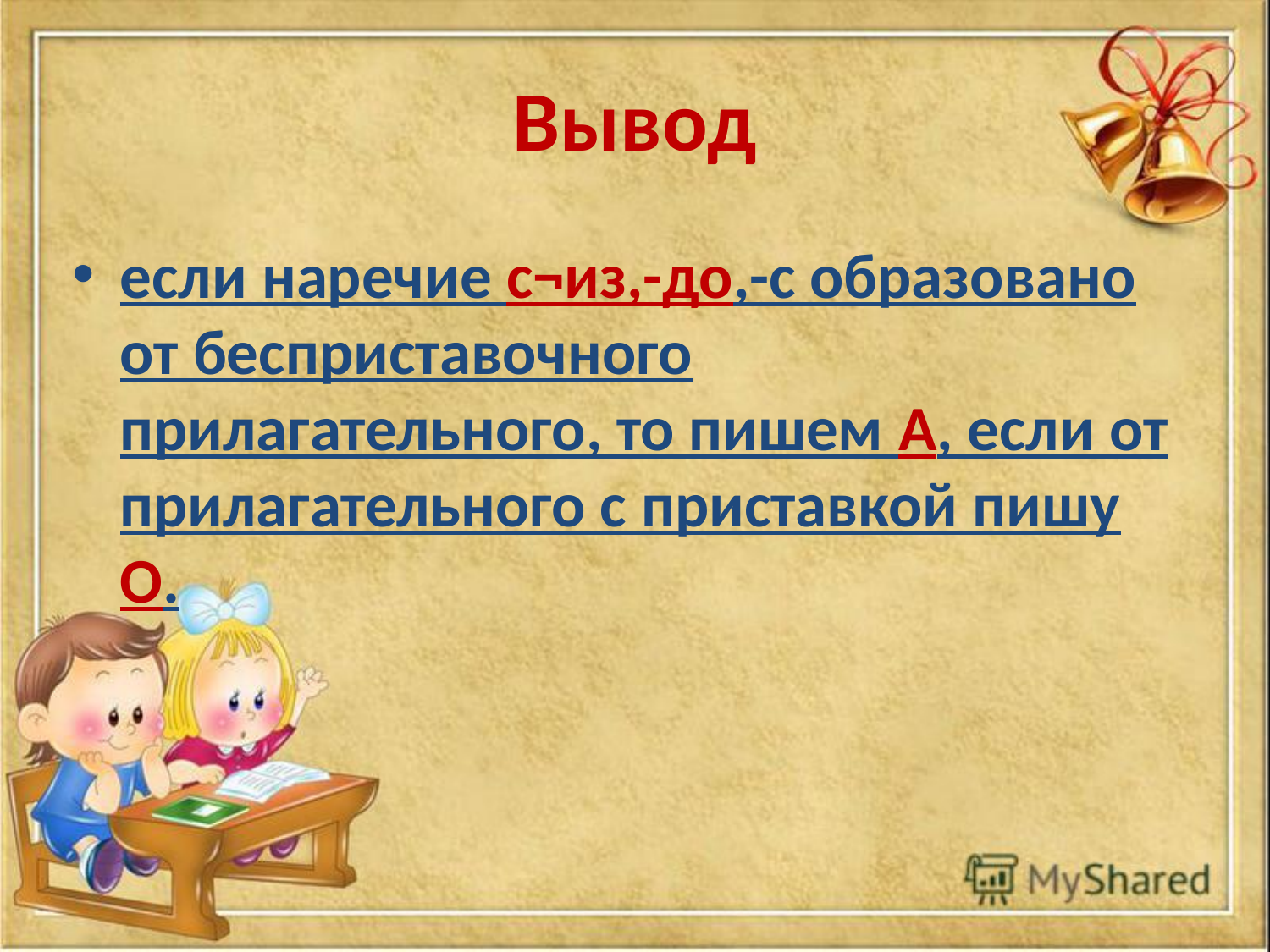

# Вывод
если наречие с¬из,-до,-с образовано от бесприставочного прилагательного, то пишем А, если от прилагательного с приставкой пишу О.